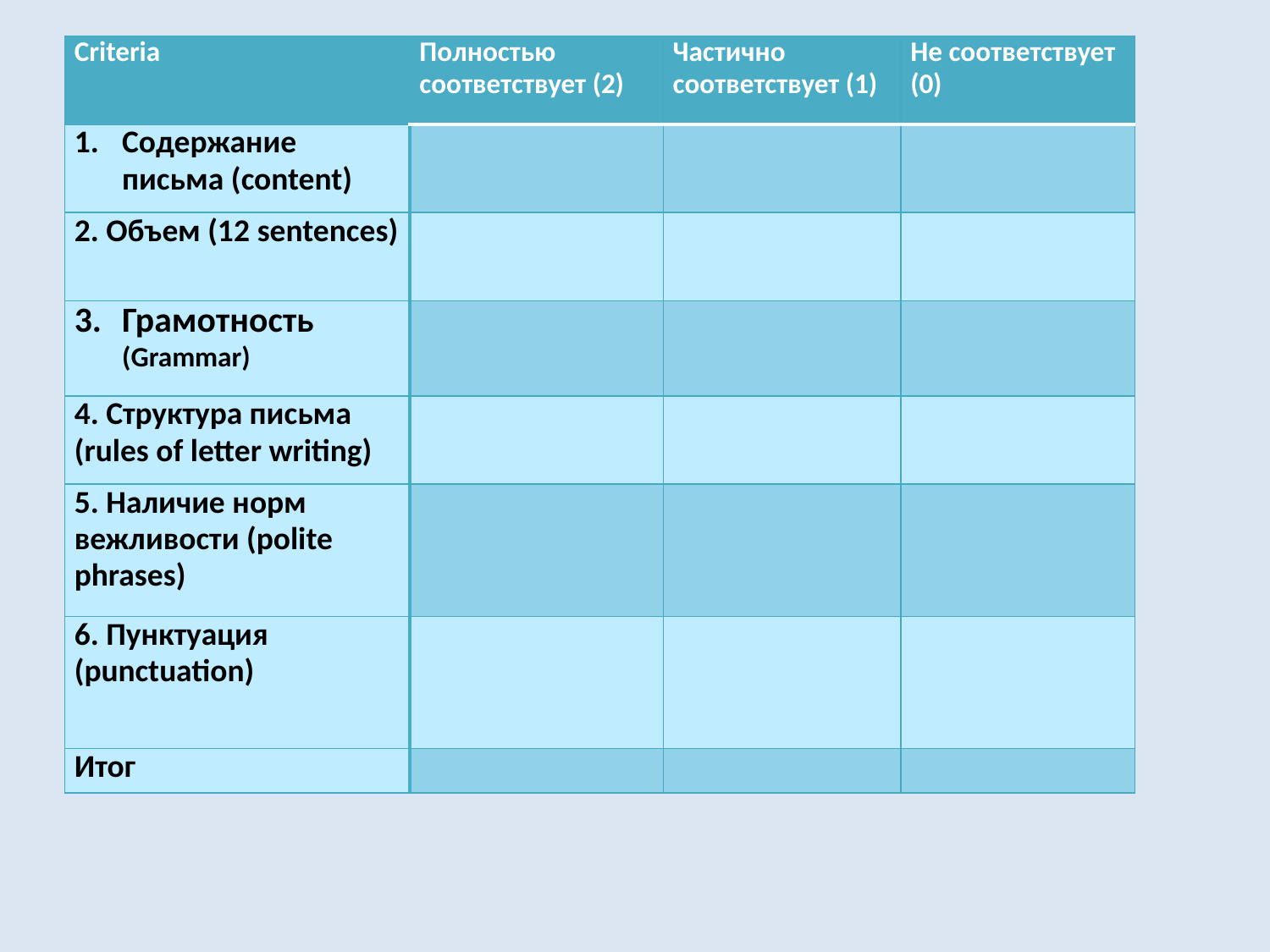

| Criteria | Полностью соответствует (2) | Частично соответствует (1) | Не соответствует (0) |
| --- | --- | --- | --- |
| Содержание письма (content) |  |  |  |
| 2. Объем (12 sentences) |  |  |  |
| Грамотность (Grammar) |  |  |  |
| 4. Структура письма (rules of letter writing) |  |  |  |
| 5. Наличие норм вежливости (polite phrases) |  |  |  |
| 6. Пунктуация (punctuation) |  |  |  |
| Итог |  |  |  |
#